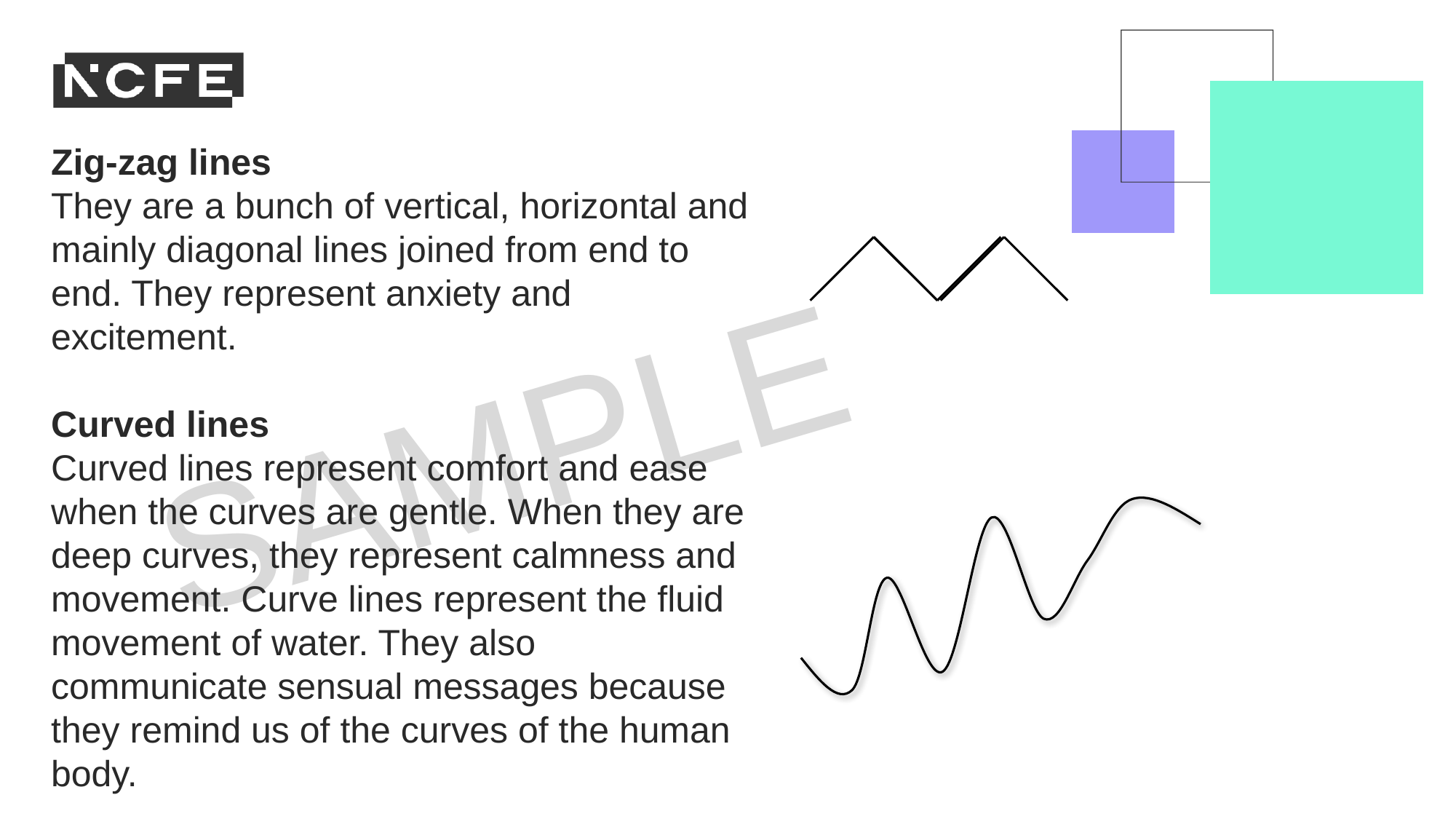

Zig-zag lines
They are a bunch of vertical, horizontal and mainly diagonal lines joined from end to end. They represent anxiety and excitement.

Curved lines
Curved lines represent comfort and ease when the curves are gentle. When they are deep curves, they represent calmness and movement. Curve lines represent the fluid movement of water. They also communicate sensual messages because they remind us of the curves of the human body.